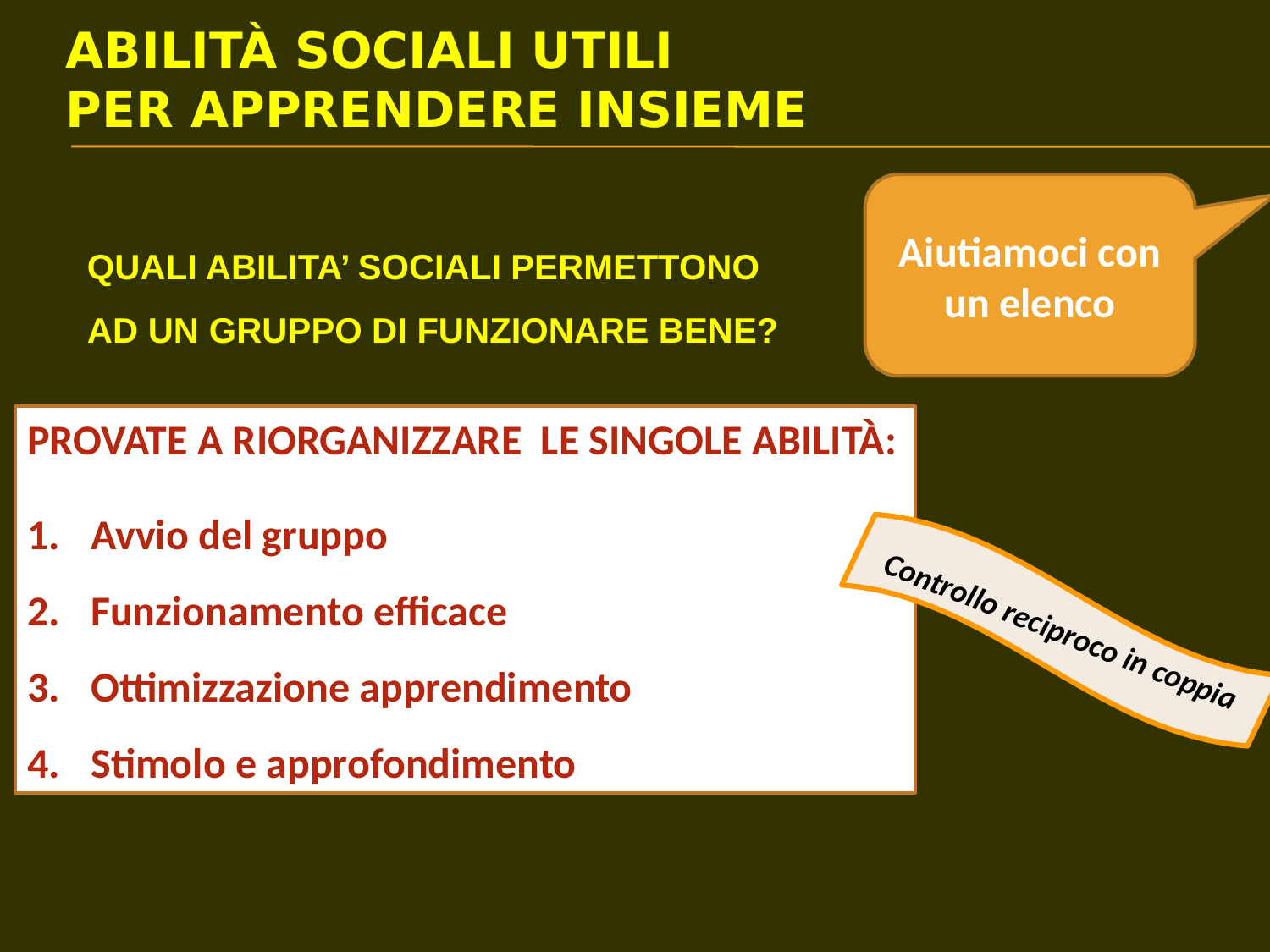

# ABILITÀ SOCIALI UTILI PER APPRENDERE INSIEME
Aiutiamoci con un elenco
QUALI ABILITA’ SOCIALI PERMETTONO AD UN GRUPPO DI FUNZIONARE BENE?
PROVATE A RIORGANIZZARE  LE SINGOLE ABILITÀ:

Avvio del gruppo
Funzionamento efficace
Ottimizzazione apprendimento
Stimolo e approfondimento
Controllo reciproco in coppia